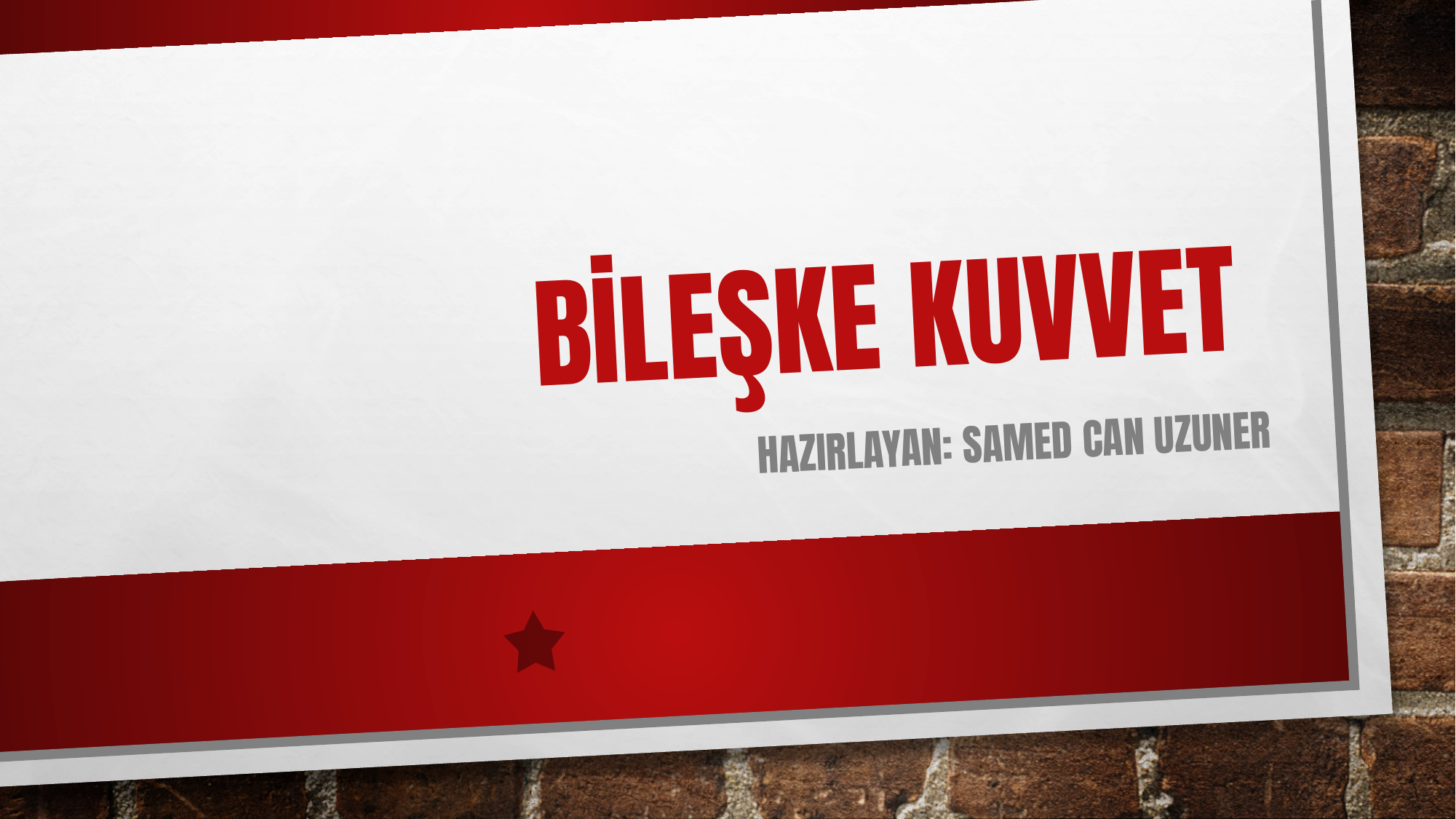

# Bileşke kuvvet
HAZIRLAYAN: SAMED CAN UZUNER